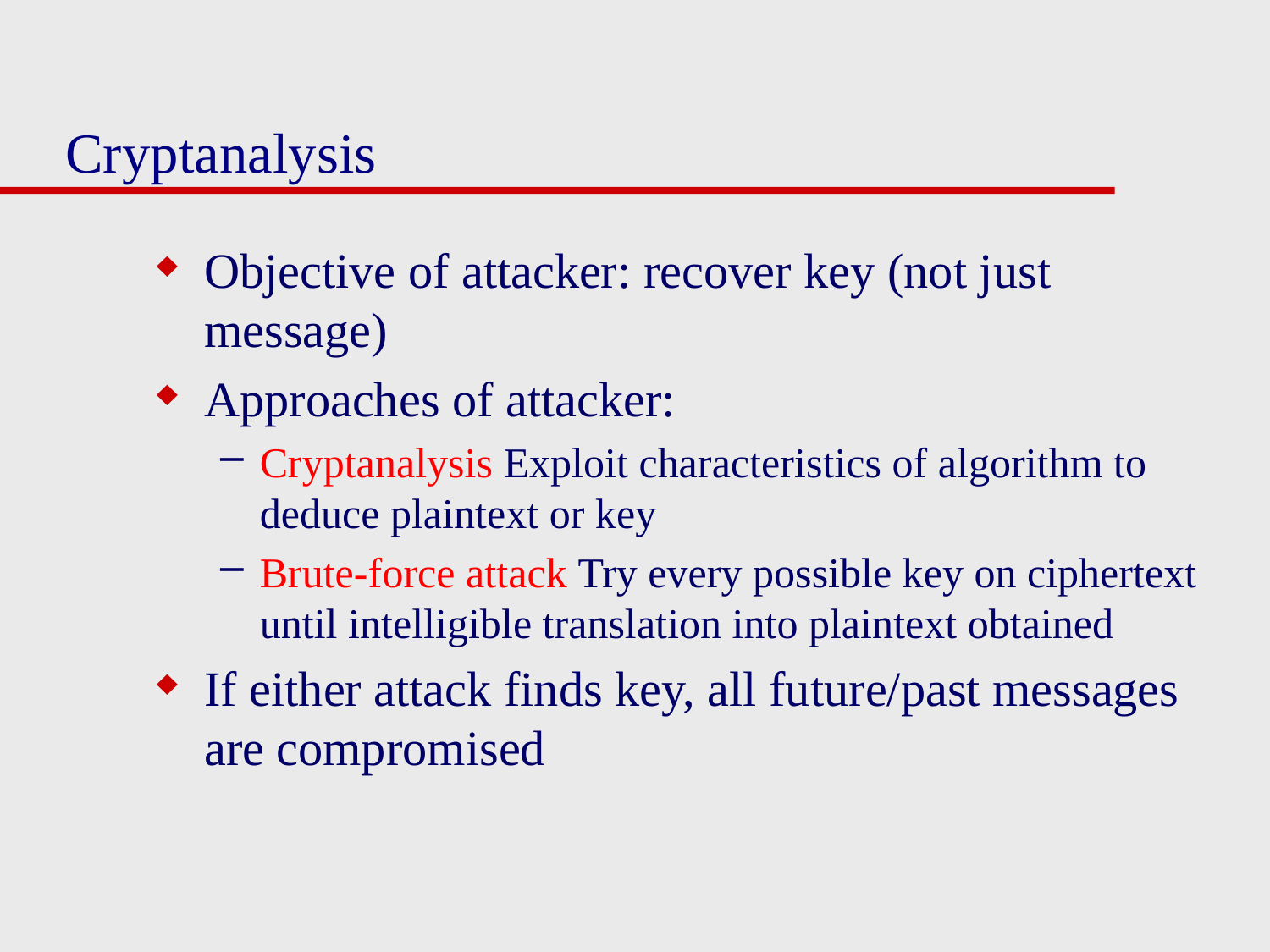

# Cryptanalysis
Objective of attacker: recover key (not just message)
Approaches of attacker:
Cryptanalysis Exploit characteristics of algorithm to deduce plaintext or key
Brute-force attack Try every possible key on ciphertext until intelligible translation into plaintext obtained
If either attack finds key, all future/past messages are compromised